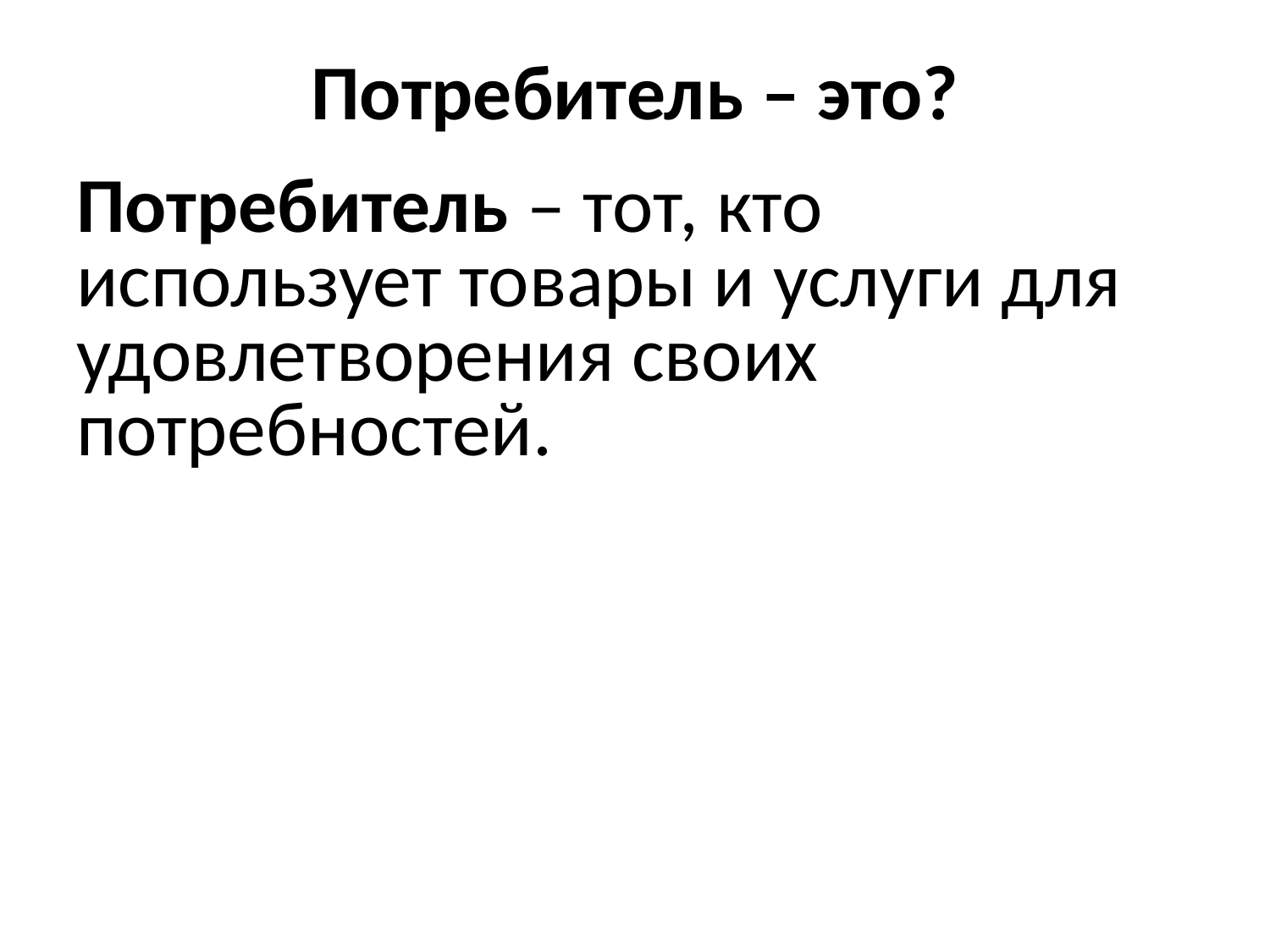

# Потребитель – это?
Потребитель – тот, кто использует товары и услуги для удовлетворения своих потребностей.